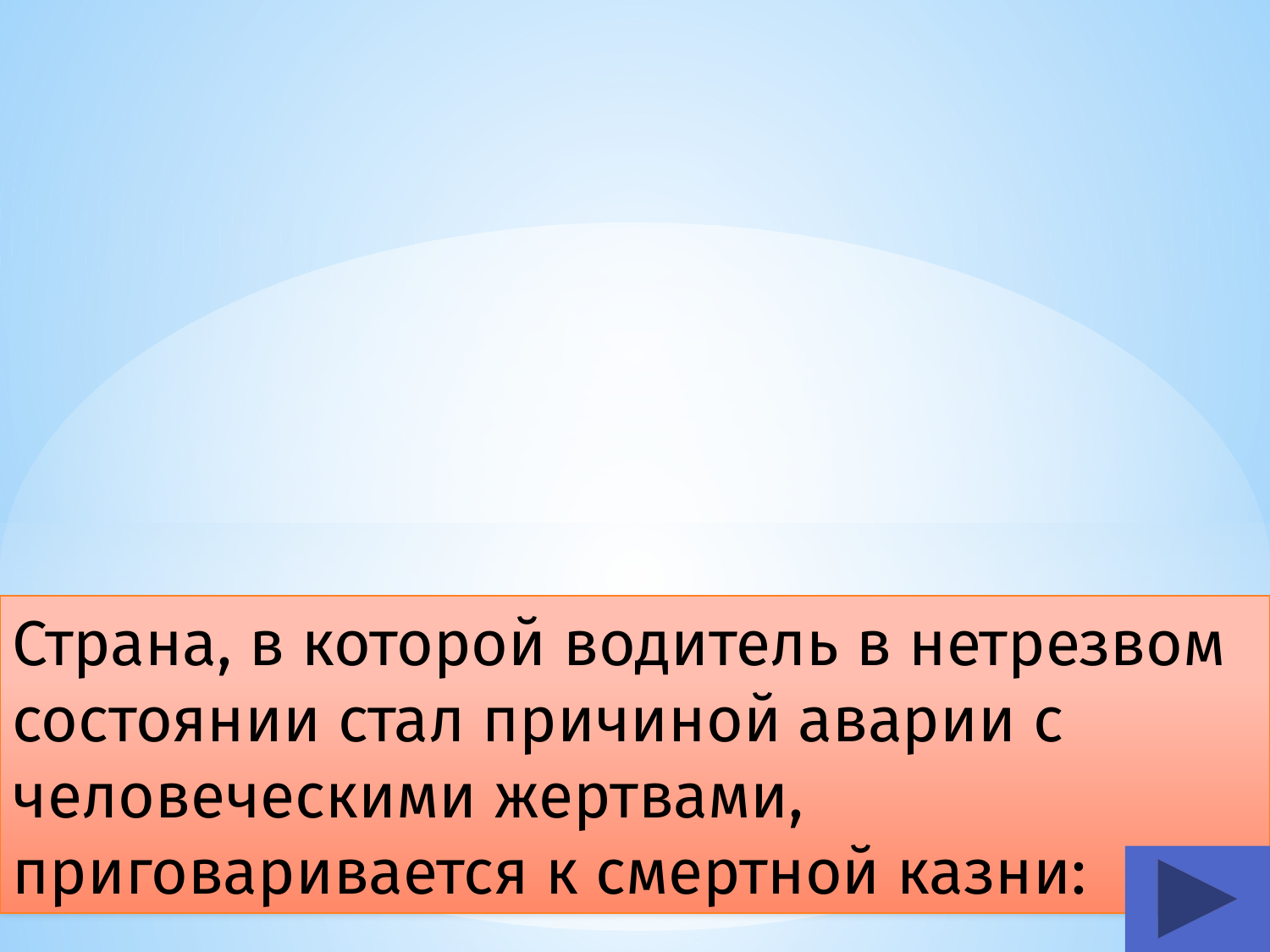

Страна, в которой водитель в нетрезвом состоянии стал причиной аварии с человеческими жертвами, приговаривается к смертной казни: